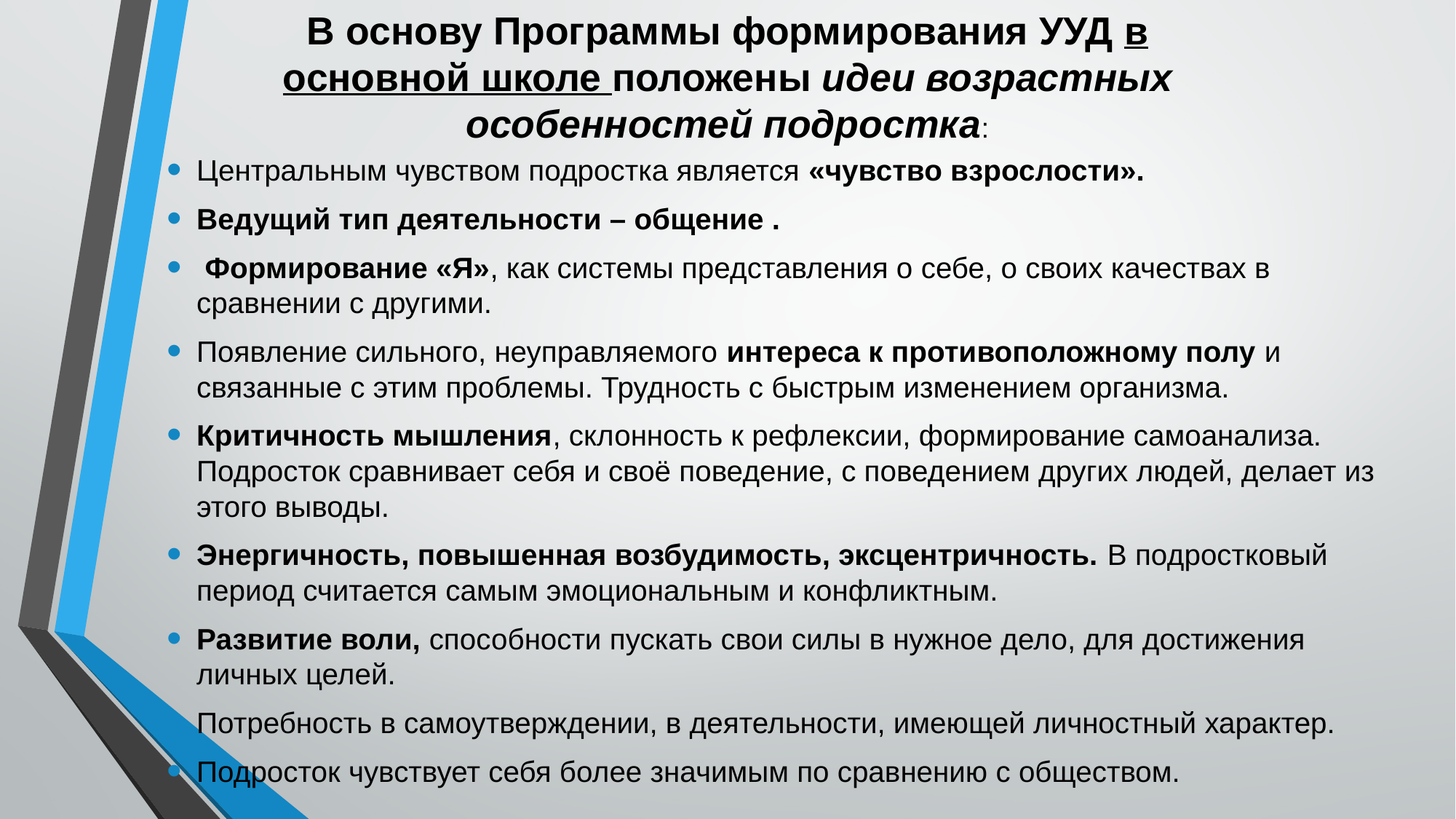

# В основу Программы формирования УУД в основной школе положены идеи возрастных особенностей подростка:
Центральным чувством подростка является «чувство взрослости».
Ведущий тип деятельности – общение .
 Формирование «Я», как системы представления о себе, о своих качествах в сравнении с другими.
Появление сильного, неуправляемого интереса к противоположному полу и связанные с этим проблемы. Трудность с быстрым изменением организма.
Критичность мышления, склонность к рефлексии, формирование самоанализа. Подросток сравнивает себя и своё поведение, с поведением других людей, делает из этого выводы.
Энергичность, повышенная возбудимость, эксцентричность. В подростковый период считается самым эмоциональным и конфликтным.
Развитие воли, способности пускать свои силы в нужное дело, для достижения личных целей.
Потребность в самоутверждении, в деятельности, имеющей личностный характер.
Подросток чувствует себя более значимым по сравнению с обществом.